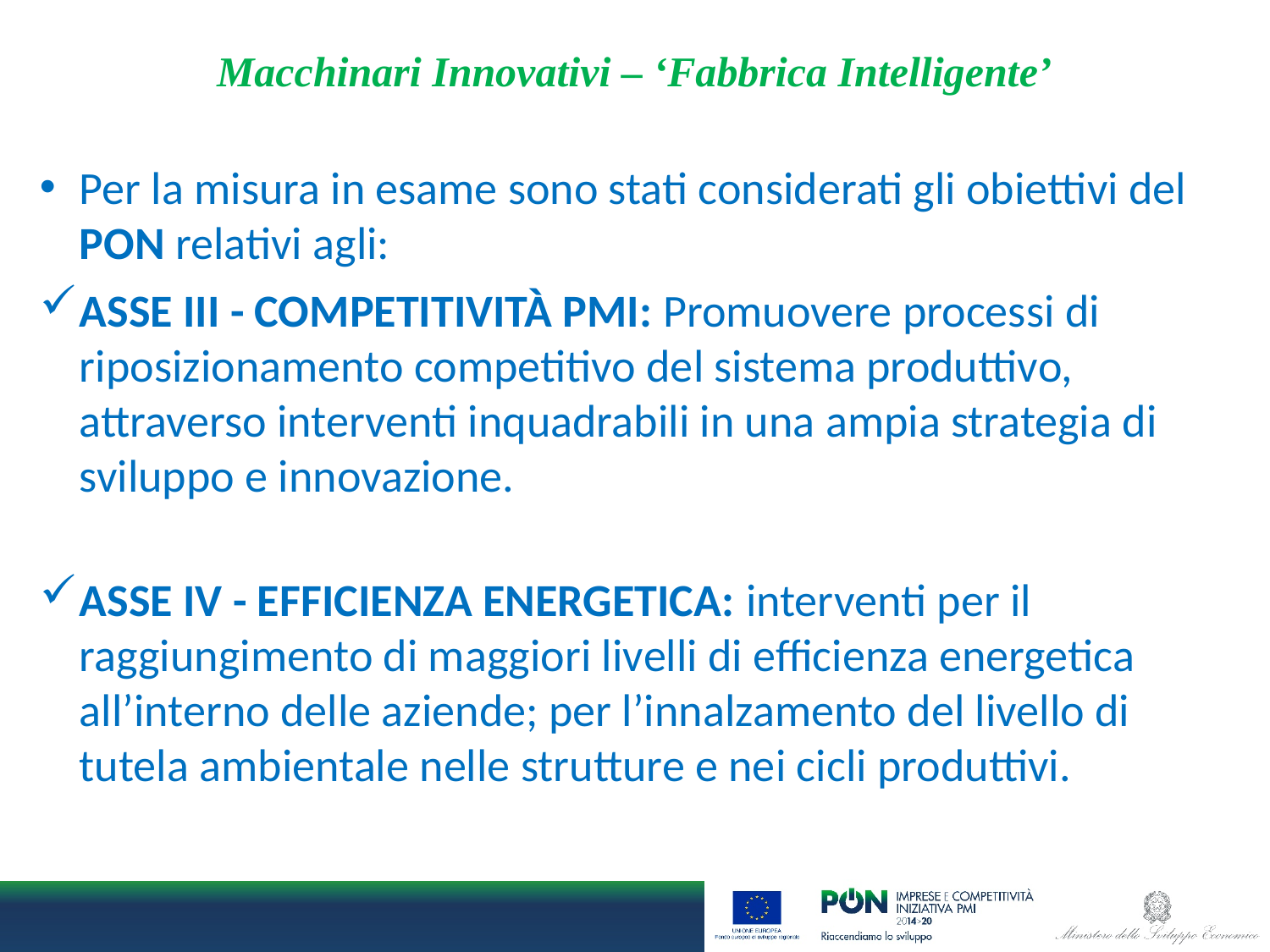

# Macchinari Innovativi – ‘Fabbrica Intelligente’
Per la misura in esame sono stati considerati gli obiettivi del  PON relativi agli:
ASSE III - COMPETITIVITÀ PMI: Promuovere processi di riposizionamento competitivo del sistema produttivo, attraverso interventi inquadrabili in una ampia strategia di sviluppo e innovazione.
ASSE IV - EFFICIENZA ENERGETICA: interventi per il raggiungimento di maggiori livelli di efficienza energetica all’interno delle aziende; per l’innalzamento del livello di tutela ambientale nelle strutture e nei cicli produttivi.